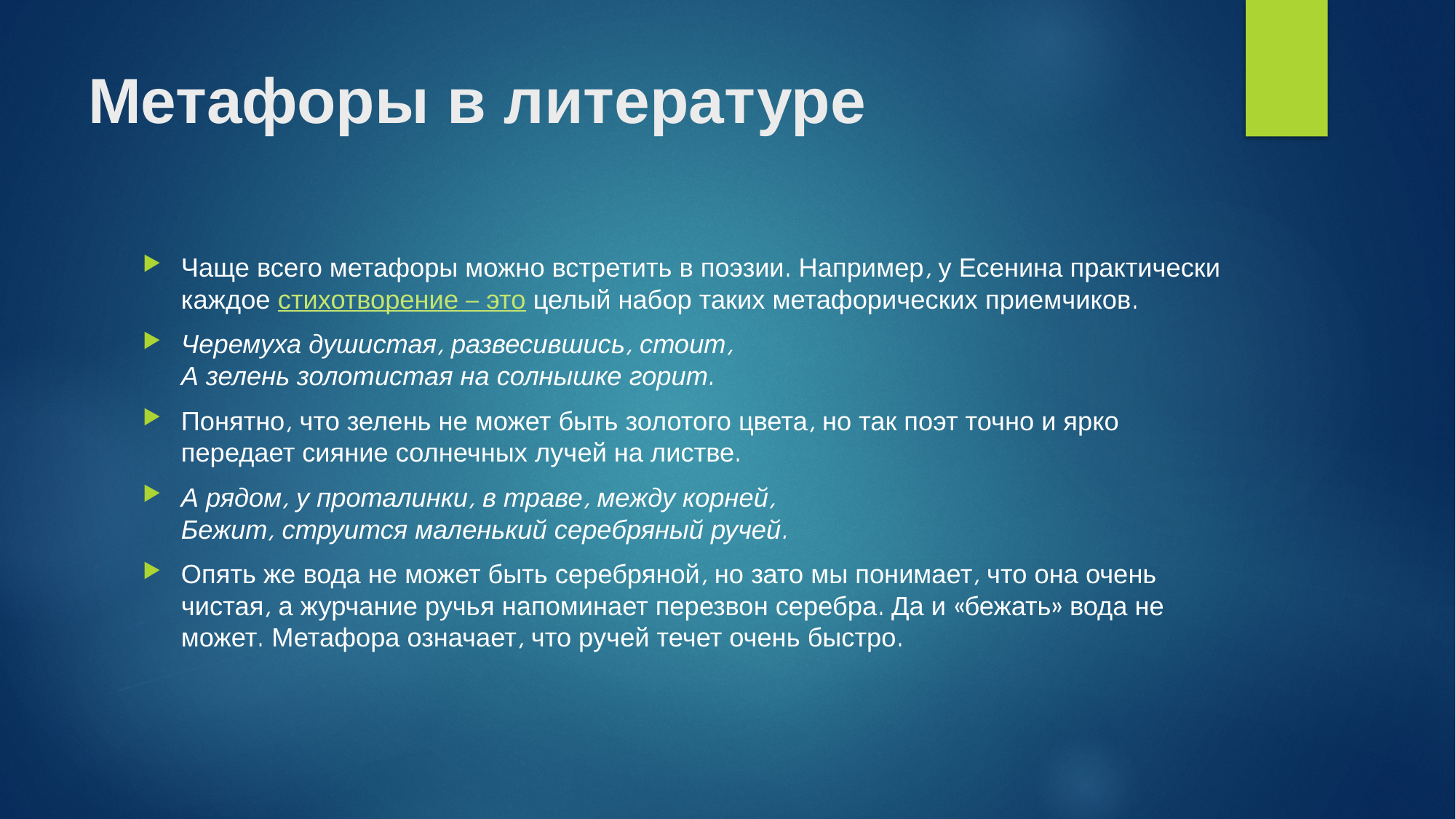

# Метафоры в литературе
Чаще всего метафоры можно встретить в поэзии. Например, у Есенина практически каждое стихотворение – это целый набор таких метафорических приемчиков.
Черемуха душистая, развесившись, стоит,
А зелень золотистая на солнышке горит.
Понятно, что зелень не может быть золотого цвета, но так поэт точно и ярко передает сияние солнечных лучей на листве.
А рядом, у проталинки, в траве, между корней,
Бежит, струится маленький серебряный ручей.
Опять же вода не может быть серебряной, но зато мы понимает, что она очень чистая, а журчание ручья напоминает перезвон серебра. Да и «бежать» вода не может. Метафора означает, что ручей течет очень быстро.